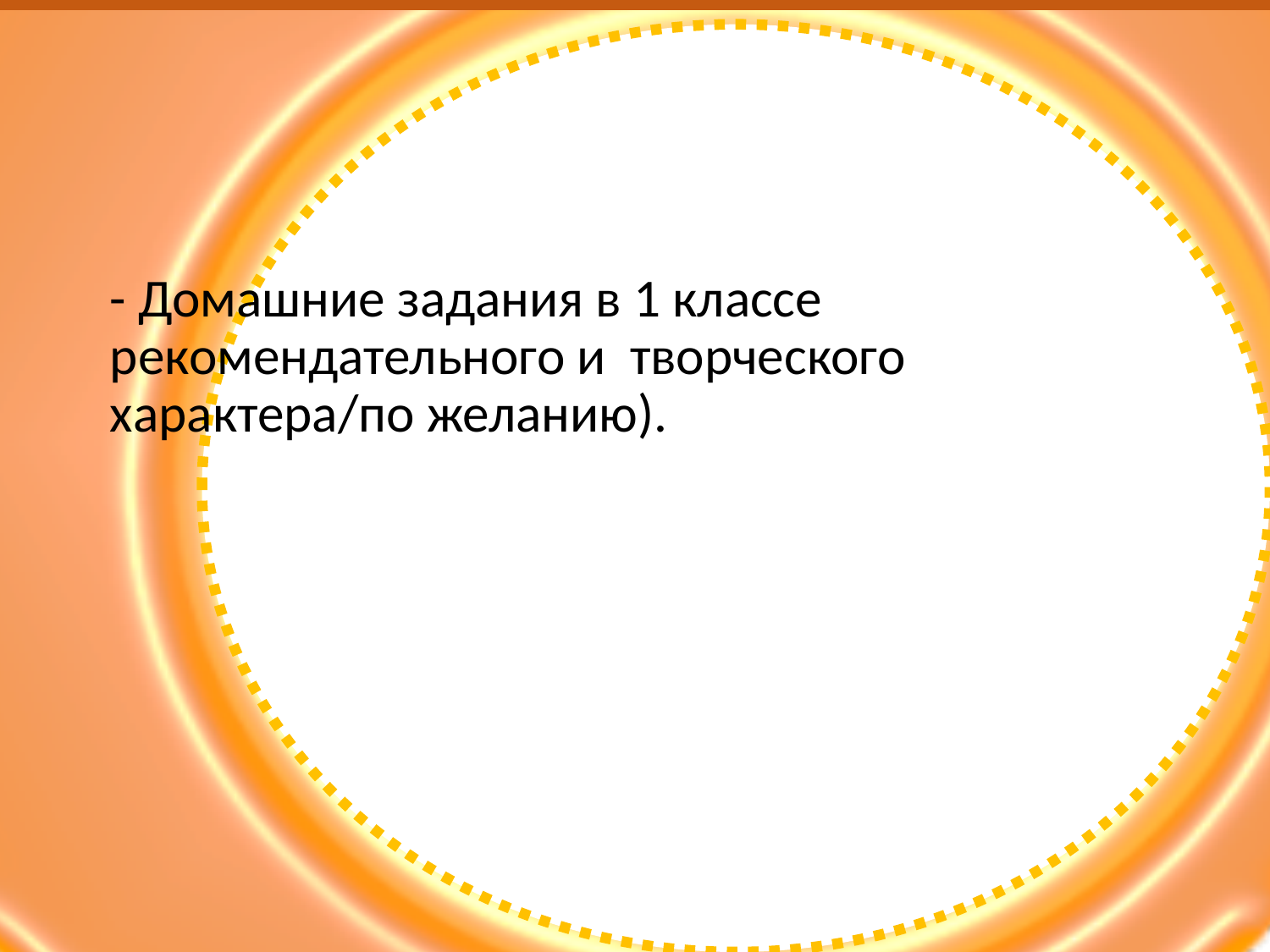

# - Домашние задания в 1 классе рекомендательного и  творческого характера/по желанию).